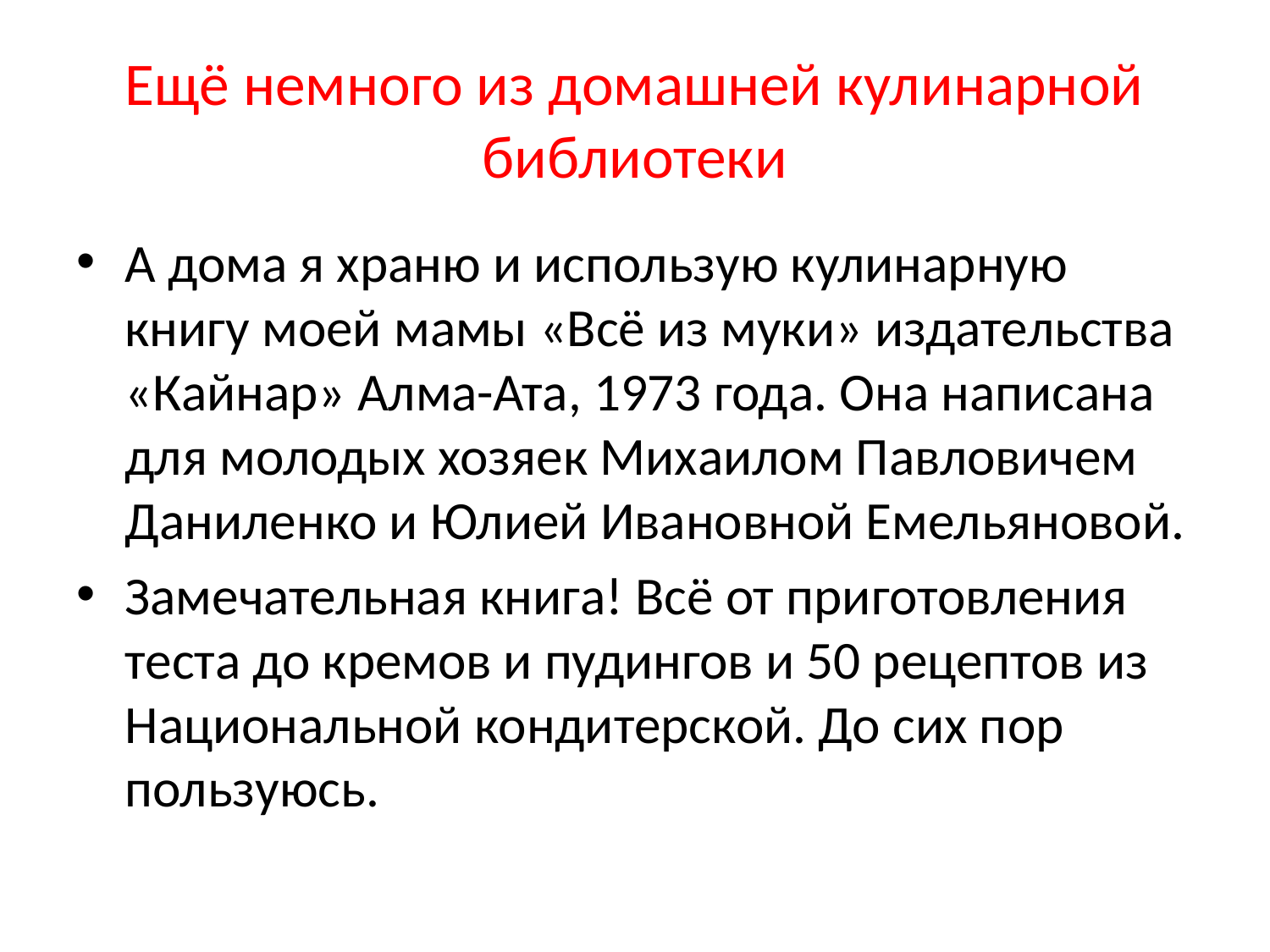

# Ещё немного из домашней кулинарной библиотеки
А дома я храню и использую кулинарную книгу моей мамы «Всё из муки» издательства «Кайнар» Алма-Ата, 1973 года. Она написана для молодых хозяек Михаилом Павловичем Даниленко и Юлией Ивановной Емельяновой.
Замечательная книга! Всё от приготовления теста до кремов и пудингов и 50 рецептов из Национальной кондитерской. До сих пор пользуюсь.